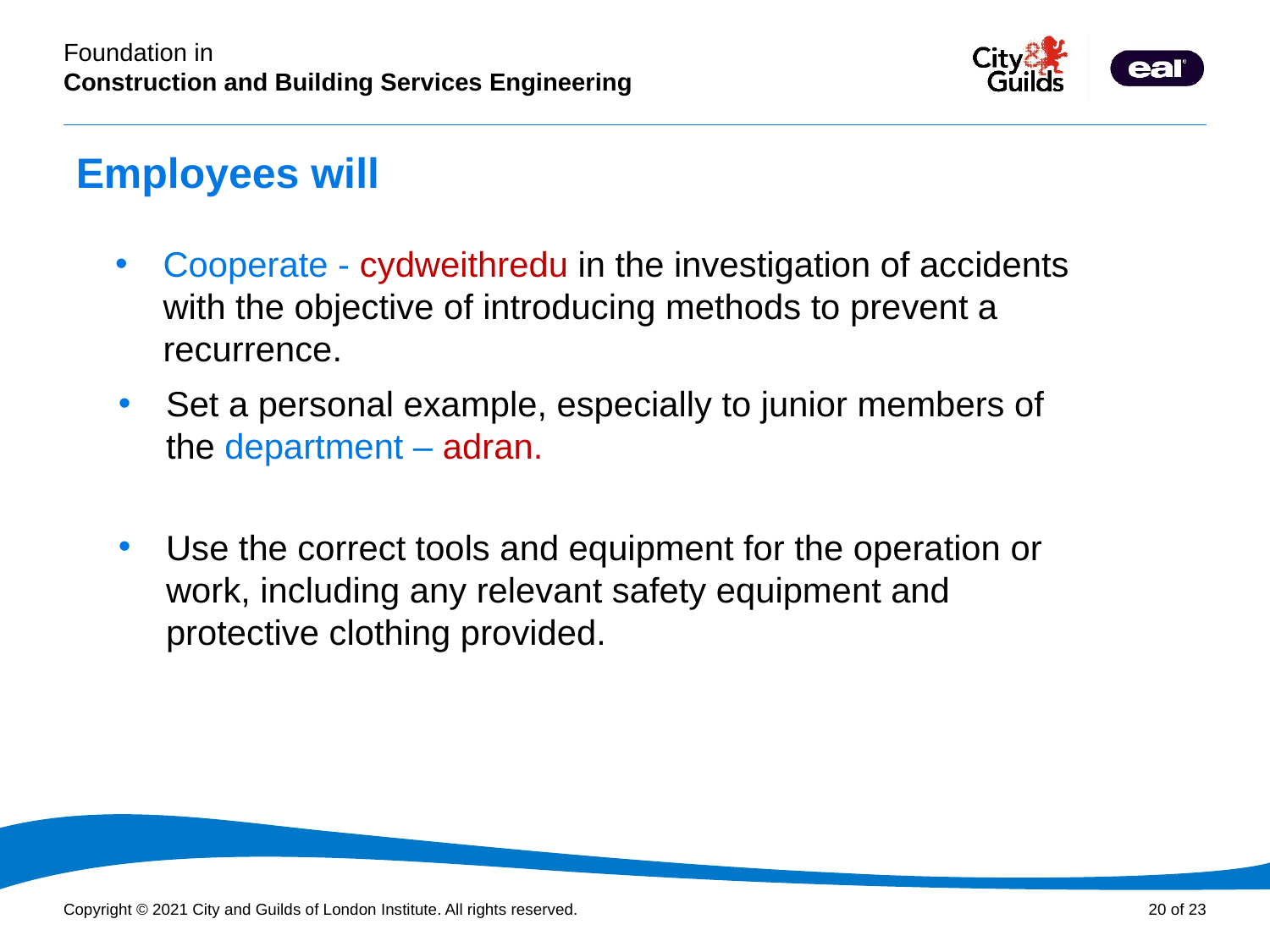

Employees will
Cooperate - cydweithredu in the investigation of accidents with the objective of introducing methods to prevent a recurrence.
Set a personal example, especially to junior members of the department – adran.
Use the correct tools and equipment for the operation or work, including any relevant safety equipment and protective clothing provided.